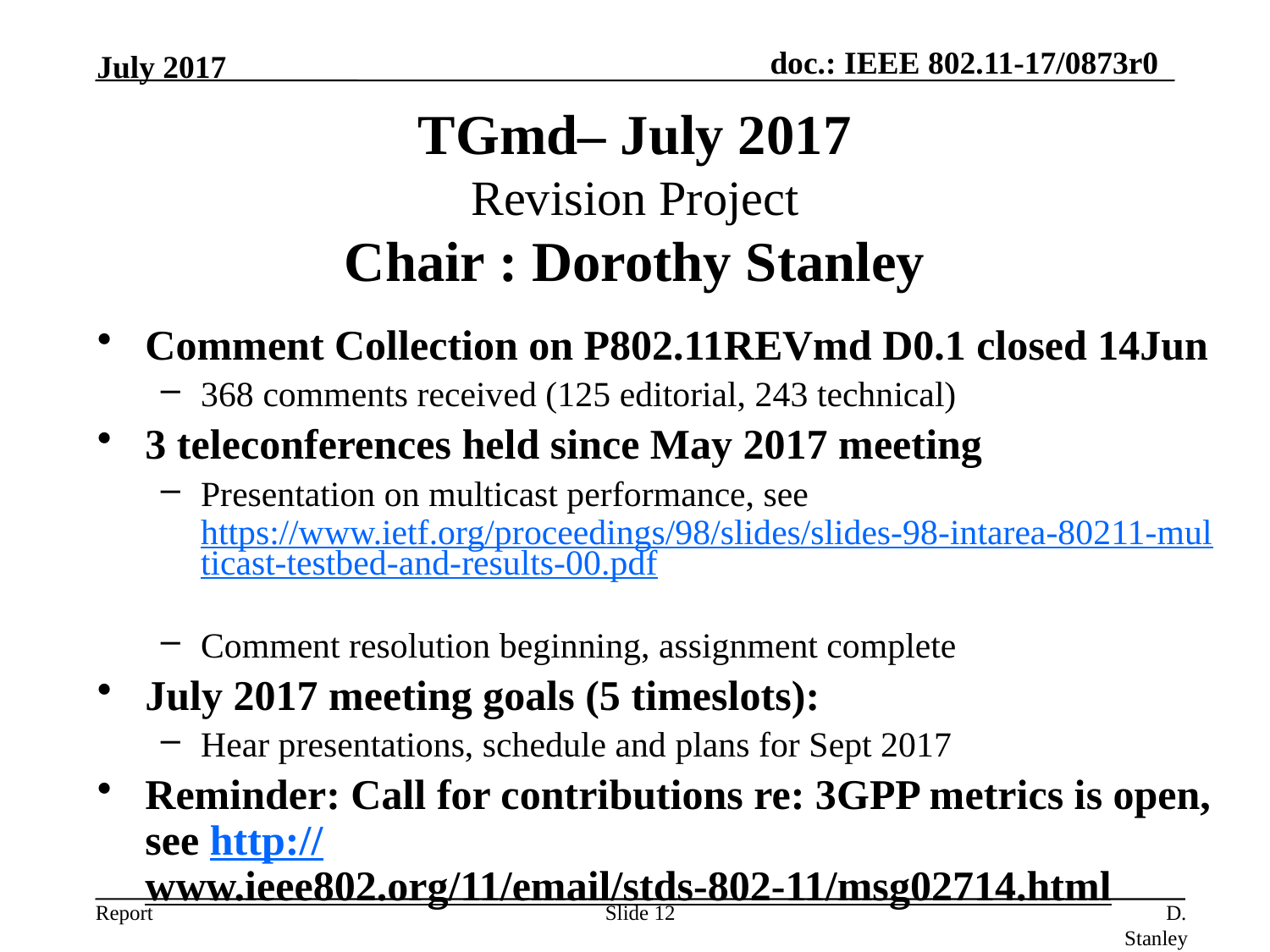

July 2017
# TGmd– July 2017 Revision Project Chair : Dorothy Stanley
Comment Collection on P802.11REVmd D0.1 closed 14Jun
368 comments received (125 editorial, 243 technical)
3 teleconferences held since May 2017 meeting
Presentation on multicast performance, see https://www.ietf.org/proceedings/98/slides/slides-98-intarea-80211-multicast-testbed-and-results-00.pdf
Comment resolution beginning, assignment complete
July 2017 meeting goals (5 timeslots):
Hear presentations, schedule and plans for Sept 2017
Reminder: Call for contributions re: 3GPP metrics is open, see http://www.ieee802.org/11/email/stds-802-11/msg02714.html

Slide 12
D. Stanley, HP Enterprise